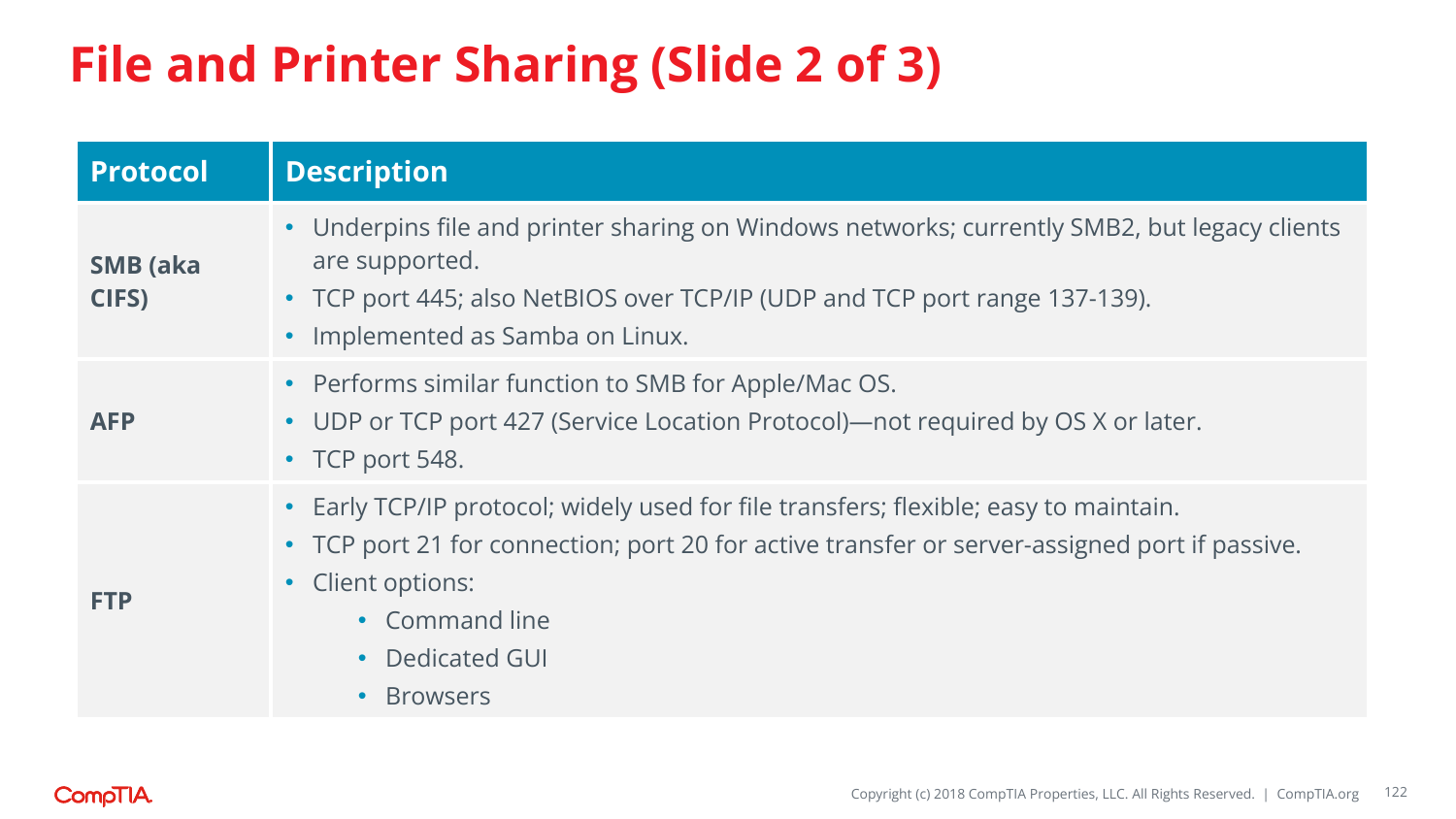

# File and Printer Sharing (Slide 2 of 3)
| Protocol | Description |
| --- | --- |
| SMB (aka CIFS) | Underpins file and printer sharing on Windows networks; currently SMB2, but legacy clients are supported. TCP port 445; also NetBIOS over TCP/IP (UDP and TCP port range 137-139). Implemented as Samba on Linux. |
| AFP | Performs similar function to SMB for Apple/Mac OS. UDP or TCP port 427 (Service Location Protocol)—not required by OS X or later. TCP port 548. |
| FTP | Early TCP/IP protocol; widely used for file transfers; flexible; easy to maintain. TCP port 21 for connection; port 20 for active transfer or server-assigned port if passive. Client options: Command line Dedicated GUI Browsers |
122